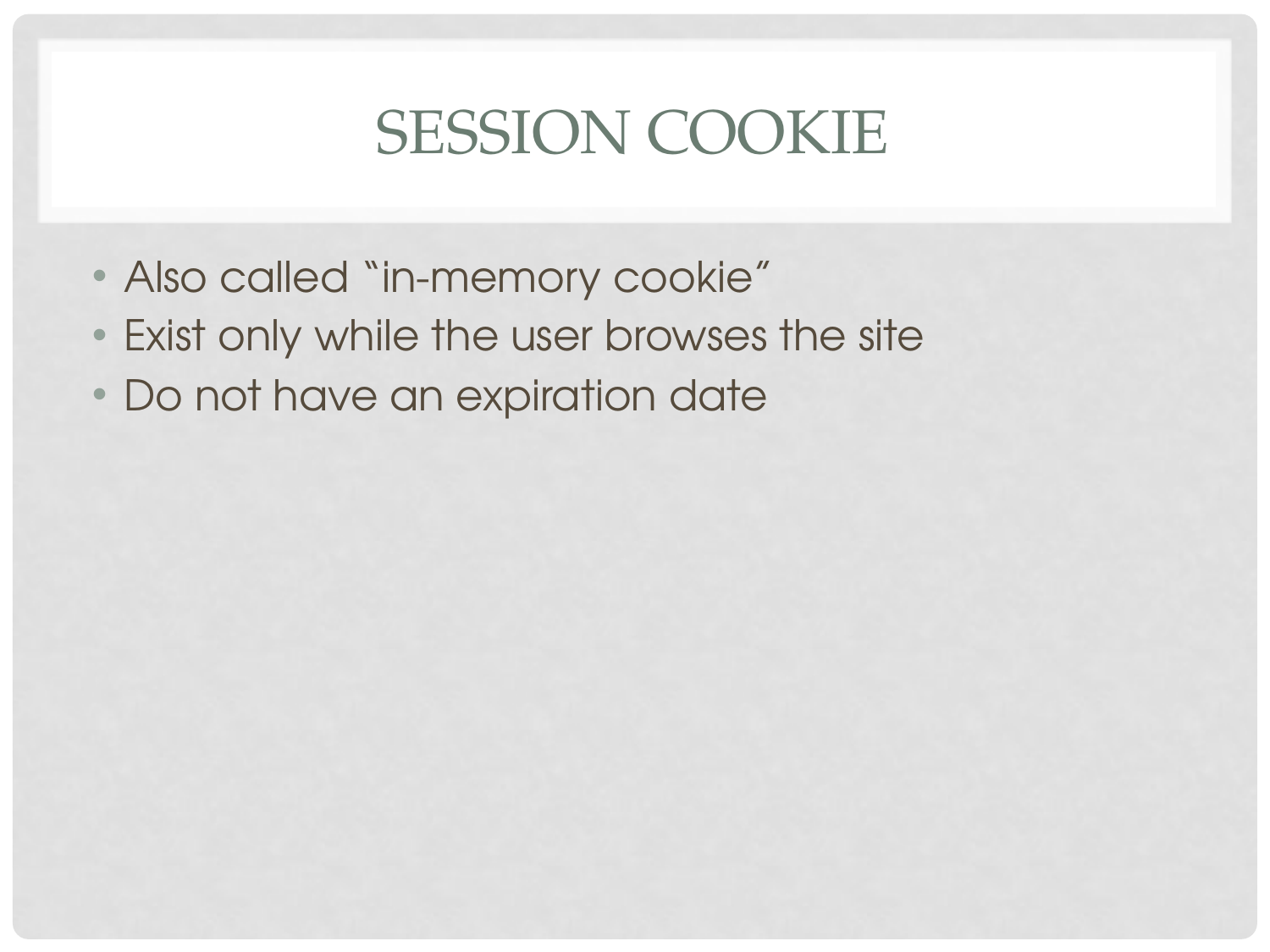

# Session cookie
Also called “in-memory cookie”
Exist only while the user browses the site
Do not have an expiration date